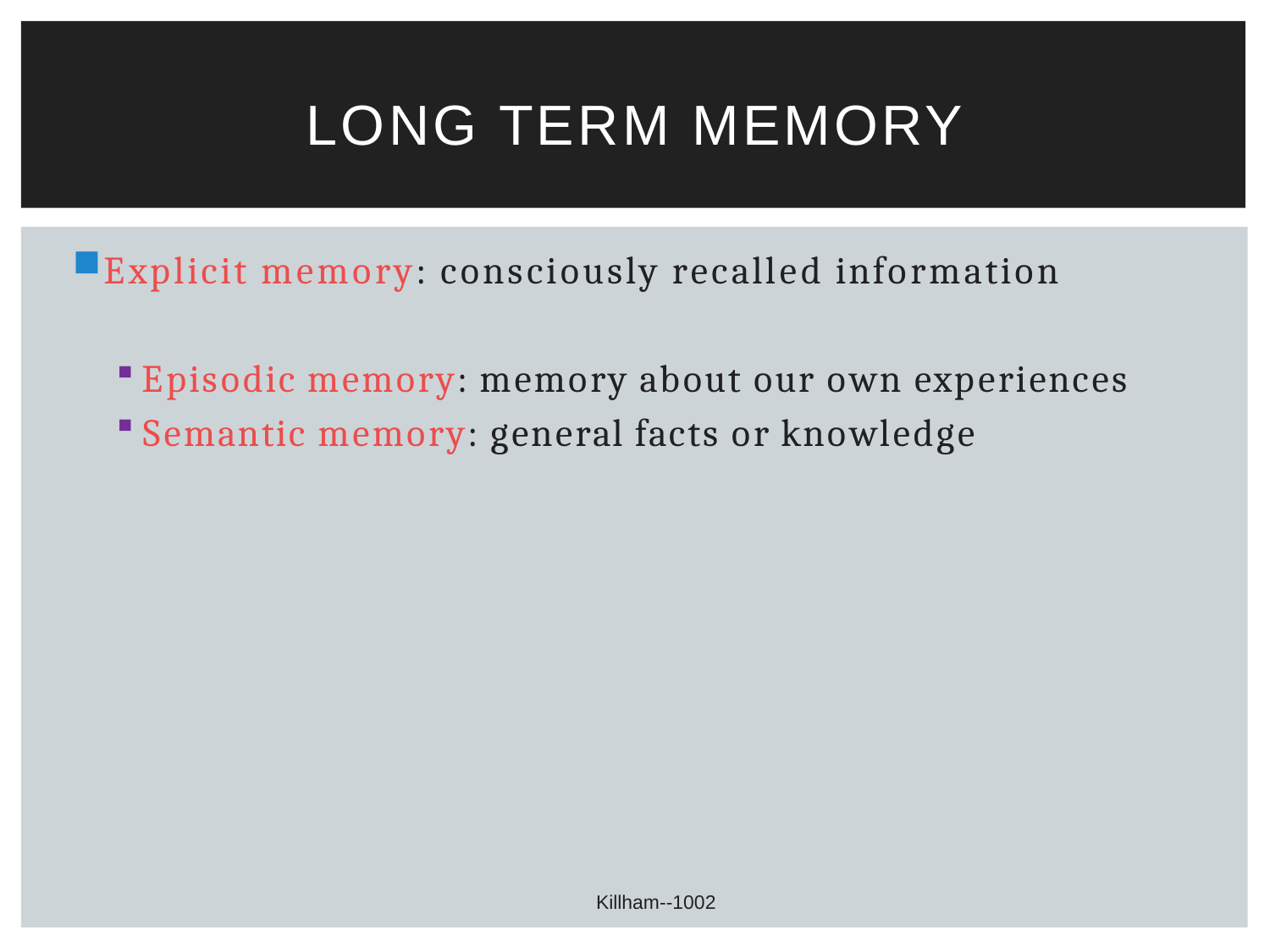

# Long Term Memory
Explicit memory: consciously recalled information

Episodic memory: memory about our own experiences
Semantic memory: general facts or knowledge
Killham--1002